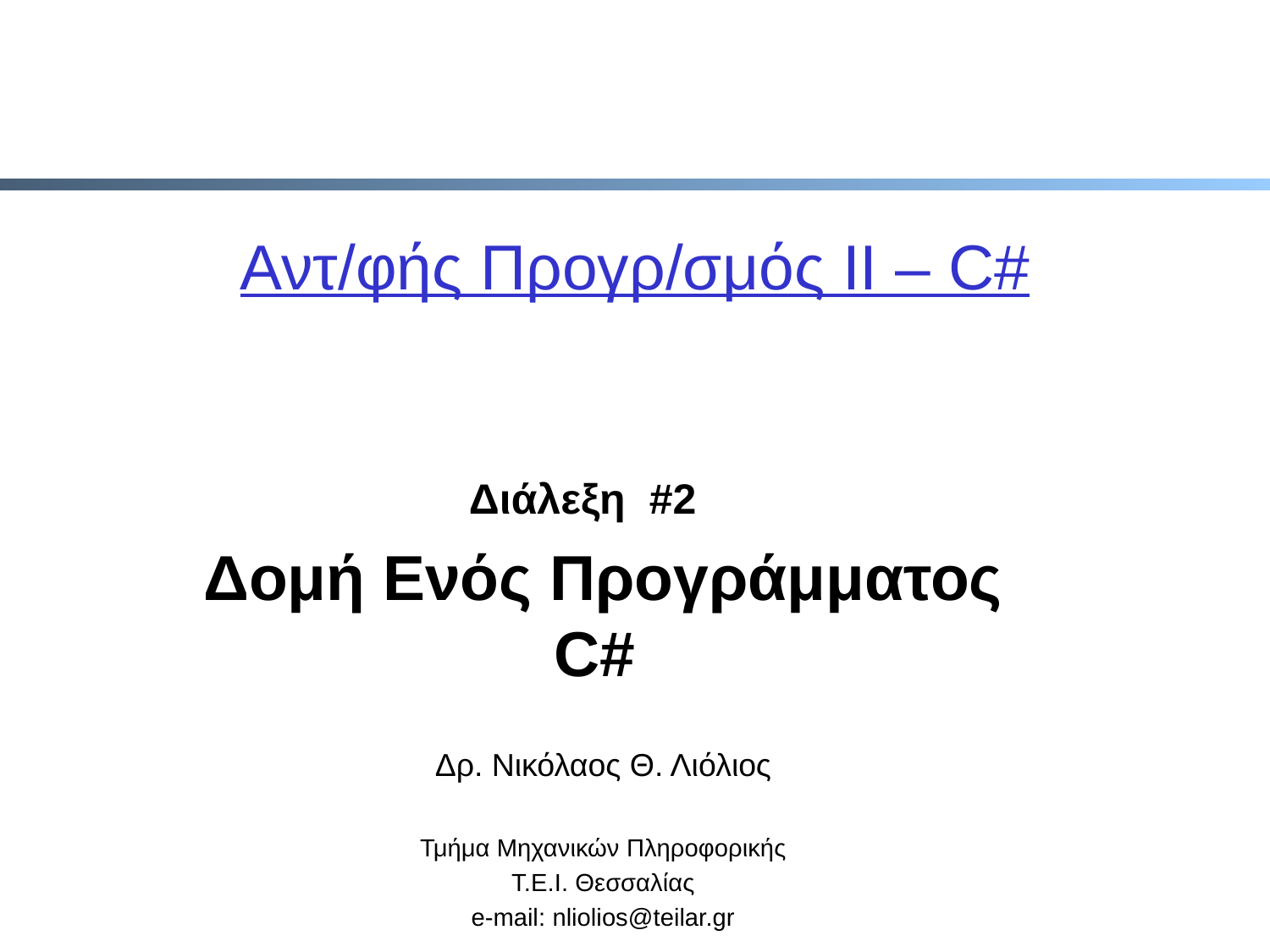

# Αντ/φής Προγρ/σμός ΙΙ – C#

Διάλεξη  #2
Δομή Ενός Προγράμματος C#

Δρ. Νικόλαος Θ. Λιόλιος

Τμήμα Μηχανικών Πληροφορικής
Τ.Ε.Ι. Θεσσαλίας
e-mail: nliolios@teilar.gr